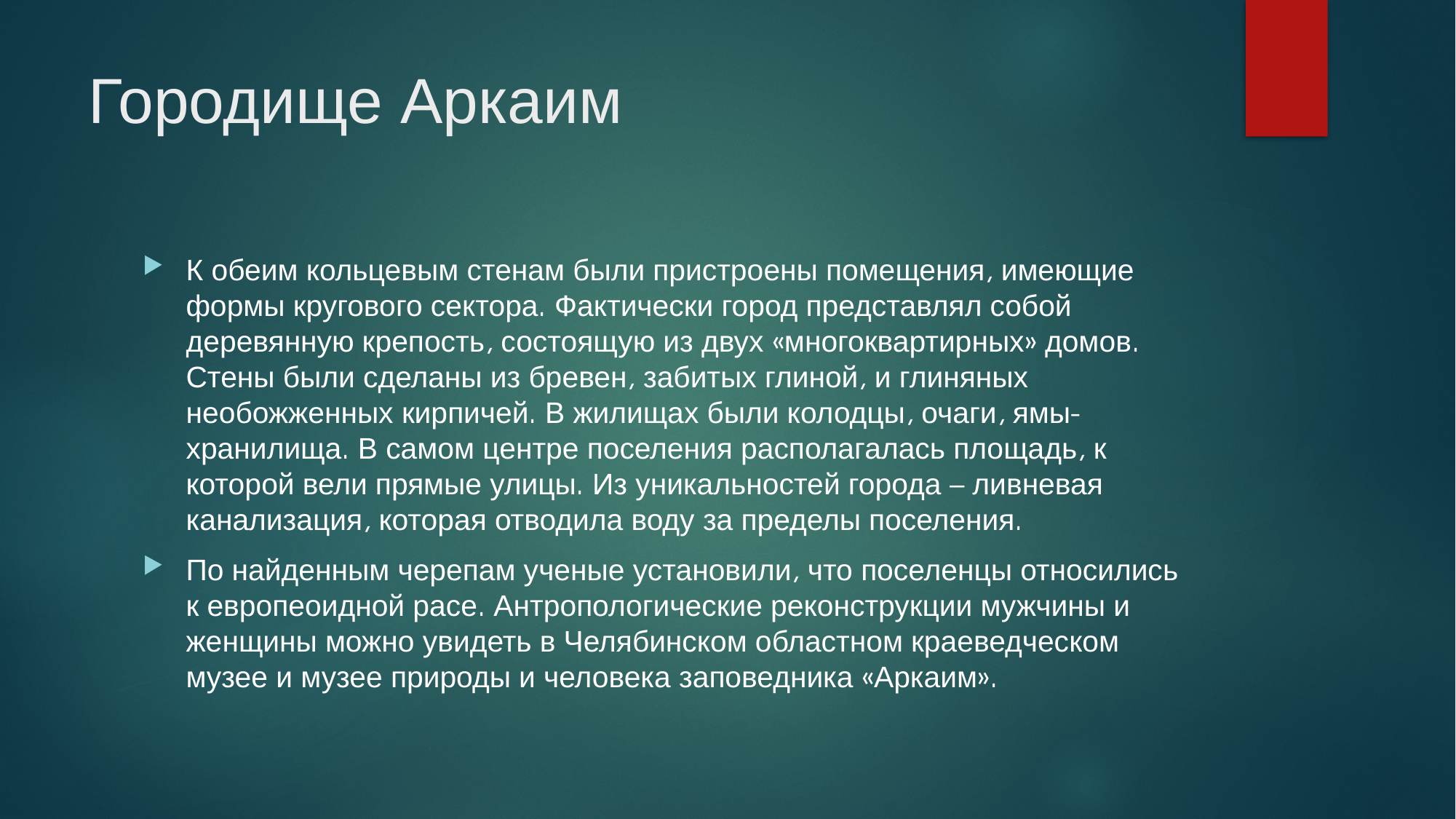

# Городище Аркаим
К обеим кольцевым стенам были пристроены помещения, имеющие формы кругового сектора. Фактически город представлял собой деревянную крепость, состоящую из двух «многоквартирных» домов. Стены были сделаны из бревен, забитых глиной, и глиняных необожженных кирпичей. В жилищах были колодцы, очаги, ямы-хранилища. В самом центре поселения располагалась площадь, к которой вели прямые улицы. Из уникальностей города – ливневая канализация, которая отводила воду за пределы поселения.
По найденным черепам ученые установили, что поселенцы относились к европеоидной расе. Антропологические реконструкции мужчины и женщины можно увидеть в Челябинском областном краеведческом музее и музее природы и человека заповедника «Аркаим».